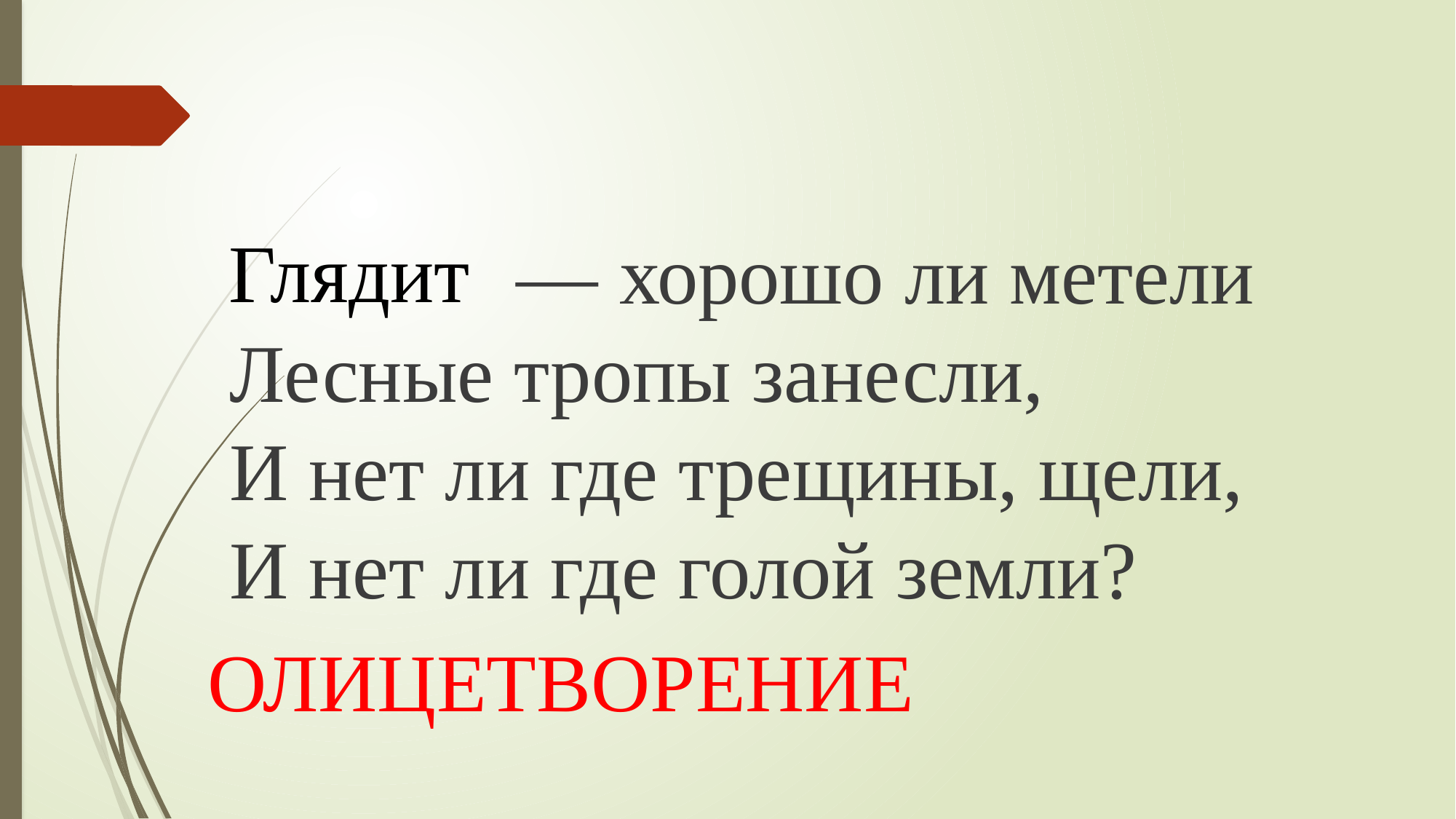

#

              — хорошо ли метели
Лесные тропы занесли,
И нет ли где трещины, щели,
И нет ли где голой земли?

Глядит
ОЛИЦЕТВОРЕНИЕ